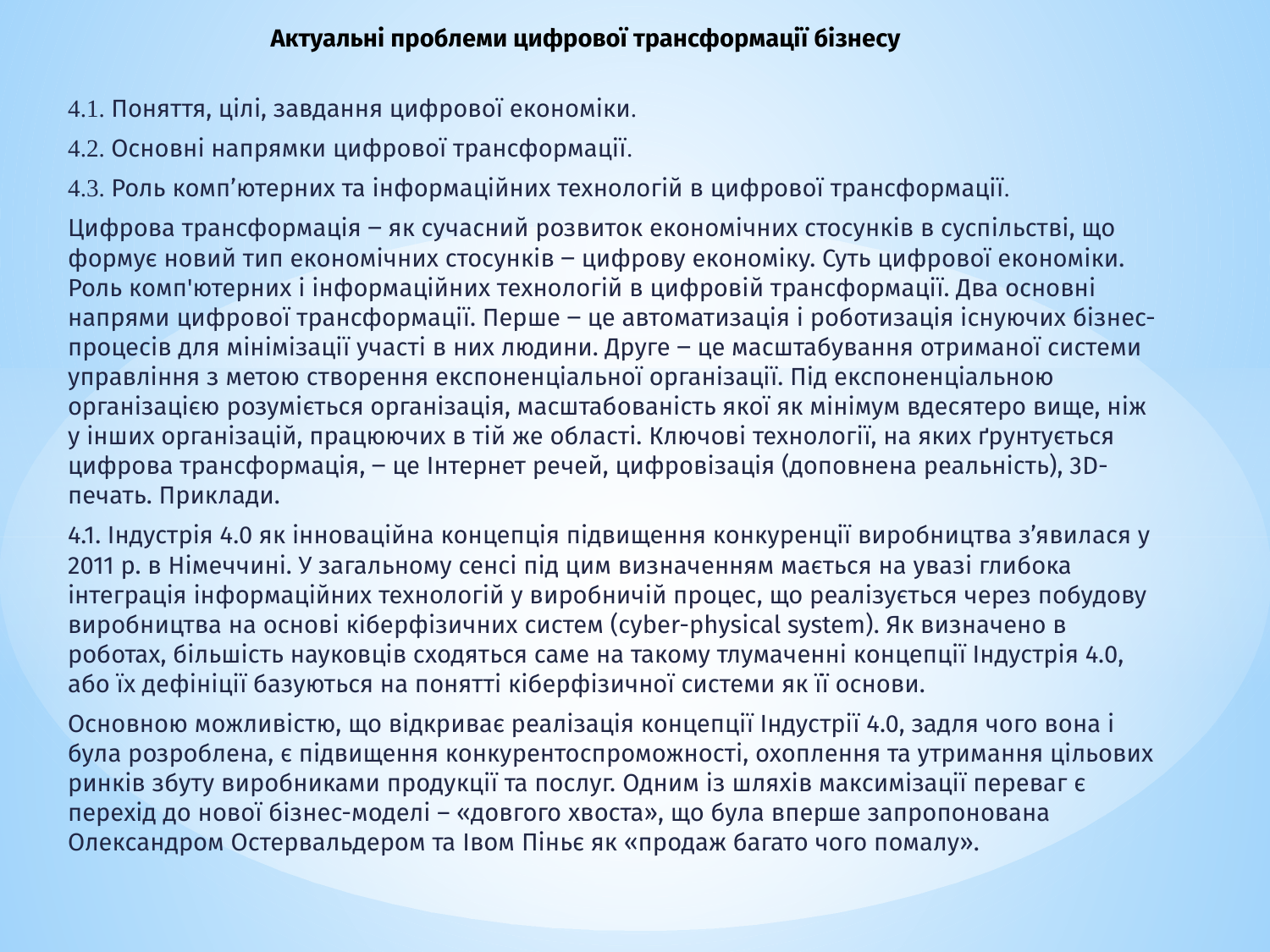

# Актуальні проблеми цифрової трансформації бізнесу
4.1. Поняття, цілі, завдання цифрової економіки.
4.2. Основні напрямки цифрової трансформації.
4.3. Роль комп’ютерних та інформаційних технологій в цифрової трансформації.
Цифрова трансформація ‒ як сучасний розвиток економічних стосунків в суспільстві, що формує новий тип економічних стосунків ‒ цифрову економіку. Суть цифрової економіки. Роль комп'ютерних і інформаційних технологій в цифровій трансформації. Два основні напрями цифрової трансформації. Перше ‒ це автоматизація і роботизація існуючих бізнес-процесів для мінімізації участі в них людини. Друге ‒ це масштабування отриманої системи управління з метою створення експоненціальної організації. Під експоненціальною організацією розуміється організація, масштабованість якої як мінімум вдесятеро вище, ніж у інших організацій, працюючих в тій же області. Ключові технології, на яких ґрунтується цифрова трансформація, ‒ це Інтернет речей, цифровізація (доповнена реальність), 3D-печать. Приклади.
4.1. Індустрія 4.0 як інноваційна концепція підвищення конкуренції виробництва з’явилася у 2011 р. в Німеччині. У загальному сенсі під цим визначенням мається на увазі глибока інтеграція інформаційних технологій у виробничій процес, що реалізується через побудову виробництва на основі кіберфізичних систем (cyber-physical system). Як визначено в роботах, більшість науковців сходяться саме на такому тлумаченні концепції Індустрія 4.0, або їх дефініції базуються на понятті кіберфізичної системи як її основи.
Основною можливістю, що відкриває реалізація концепції Індустрії 4.0, задля чого вона і була розроблена, є підвищення конкурентоспроможності, охоплення та утримання цільових ринків збуту виробниками продукції та послуг. Одним із шляхів максимізації переваг є перехід до нової бізнес-моделі – «довгого хвоста», що була вперше запропонована Олександром Остервальдером та Івом Піньє як «продаж багато чого помалу».